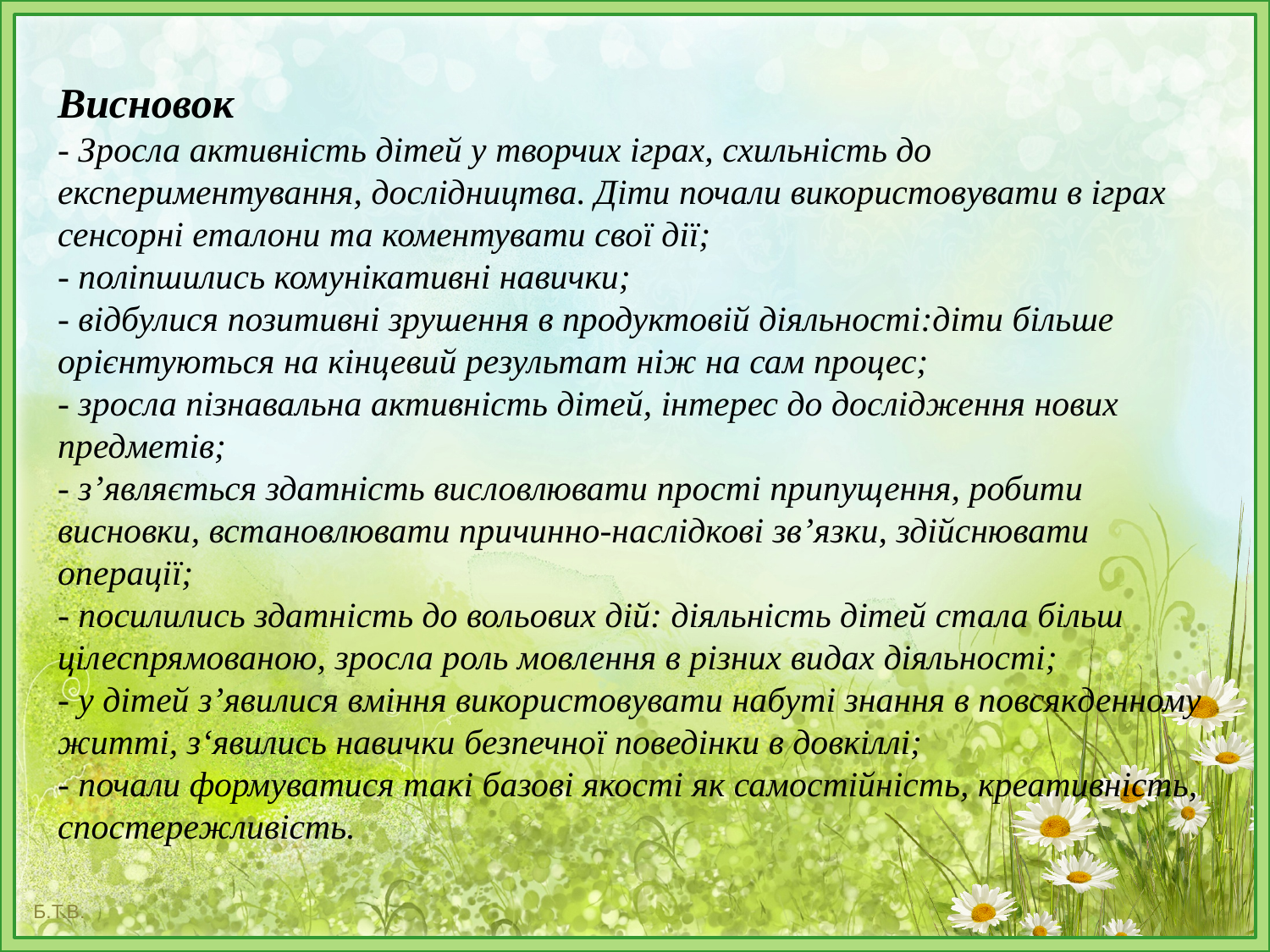

# Висновок - Зросла активність дітей у творчих іграх, схильність до експериментування, дослідництва. Діти почали використовувати в іграх сенсорні еталони та коментувати свої дії; - поліпшились комунікативні навички; - відбулися позитивні зрушення в продуктовій діяльності:діти більше орієнтуються на кінцевий результат ніж на сам процес; - зросла пізнавальна активність дітей, інтерес до дослідження нових предметів; - з’являється здатність висловлювати прості припущення, робити висновки, встановлювати причинно-наслідкові зв’язки, здійснювати операції; - посилились здатність до вольових дій: діяльність дітей стала більш цілеспрямованою, зросла роль мовлення в різних видах діяльності; - у дітей з’явилися вміння використовувати набуті знання в повсякденному житті, з‘явились навички безпечної поведінки в довкіллі; - почали формуватися такі базові якості як самостійність, креативність, спостережливість.